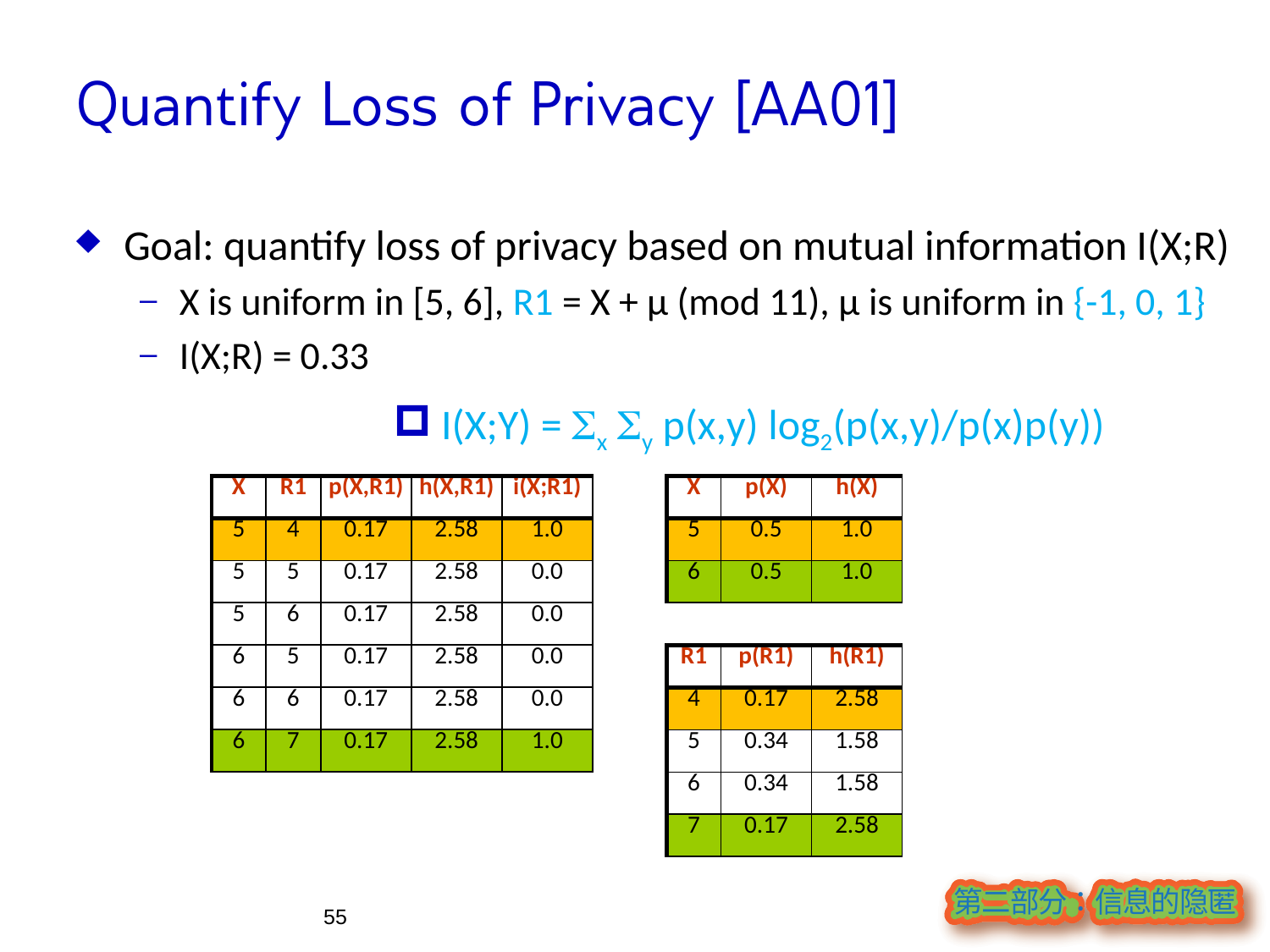

Quantify Loss of Privacy [AA01]
Goal: quantify loss of privacy based on mutual information I(X;R)
X is uniform in [5, 6], R1 = X + μ (mod 11), μ is uniform in {-1, 0, 1}
I(X;R) = 0.33
I(X;Y) = Σx Σy p(x,y) log2(p(x,y)/p(x)p(y))
| X | R1 | p(X,R1) | h(X,R1) | i(X;R1) |
| --- | --- | --- | --- | --- |
| 5 | 4 | 0.17 | 2.58 | 1.0 |
| 5 | 5 | 0.17 | 2.58 | 0.0 |
| 5 | 6 | 0.17 | 2.58 | 0.0 |
| 6 | 5 | 0.17 | 2.58 | 0.0 |
| 6 | 6 | 0.17 | 2.58 | 0.0 |
| 6 | 7 | 0.17 | 2.58 | 1.0 |
| X | p(X) | h(X) |
| --- | --- | --- |
| 5 | 0.5 | 1.0 |
| 6 | 0.5 | 1.0 |
| R1 | p(R1) | h(R1) |
| --- | --- | --- |
| 4 | 0.17 | 2.58 |
| 5 | 0.34 | 1.58 |
| 6 | 0.34 | 1.58 |
| 7 | 0.17 | 2.58 |
55